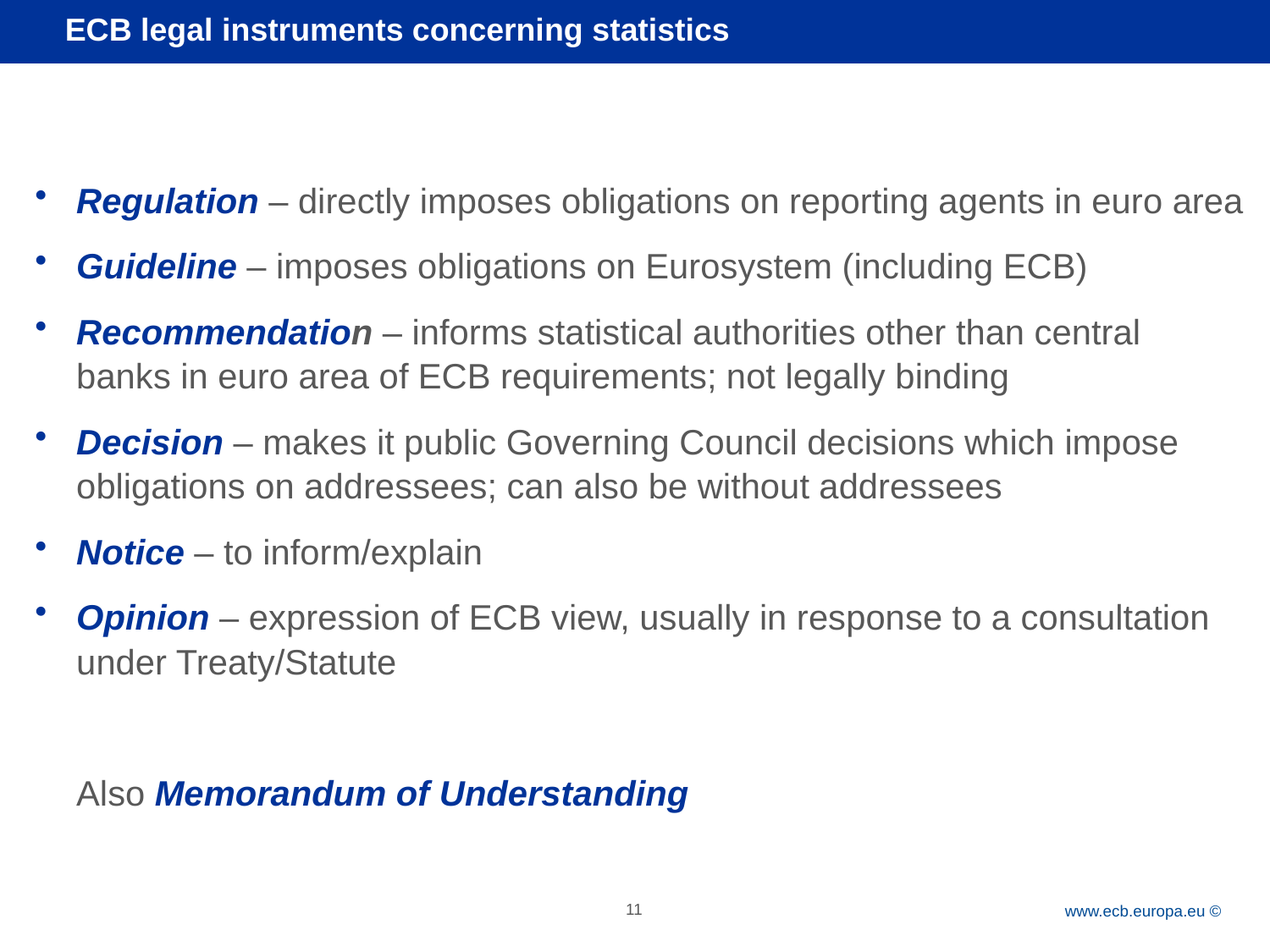

# ECB legal instruments concerning statistics
Regulation – directly imposes obligations on reporting agents in euro area
Guideline – imposes obligations on Eurosystem (including ECB)
Recommendation – informs statistical authorities other than central banks in euro area of ECB requirements; not legally binding
Decision – makes it public Governing Council decisions which impose obligations on addressees; can also be without addressees
Notice – to inform/explain
Opinion – expression of ECB view, usually in response to a consultation under Treaty/Statute

	Also Memorandum of Understanding

11